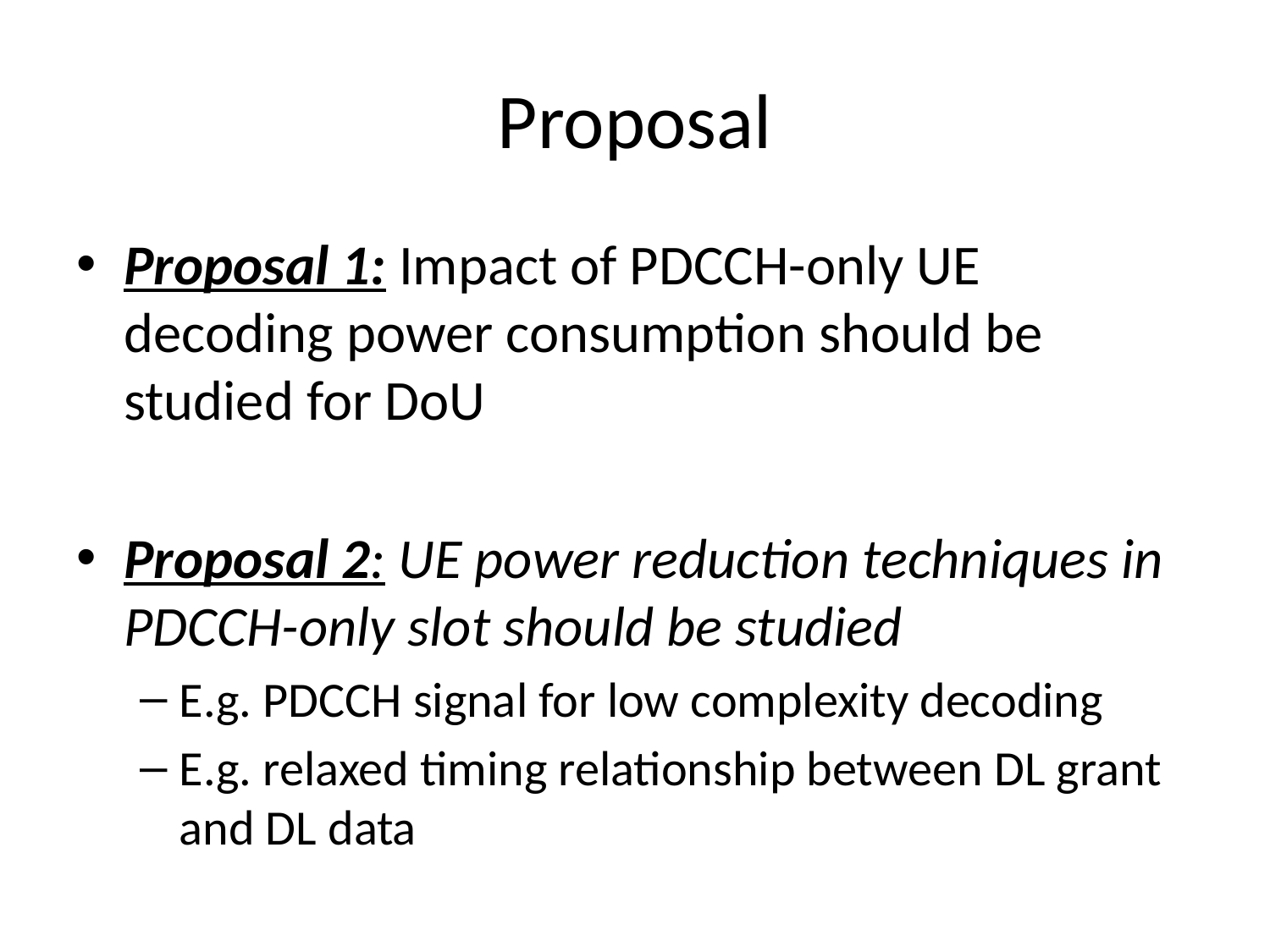

# Proposal
Proposal 1: Impact of PDCCH-only UE decoding power consumption should be studied for DoU

Proposal 2: UE power reduction techniques in PDCCH-only slot should be studied
E.g. PDCCH signal for low complexity decoding
E.g. relaxed timing relationship between DL grant and DL data